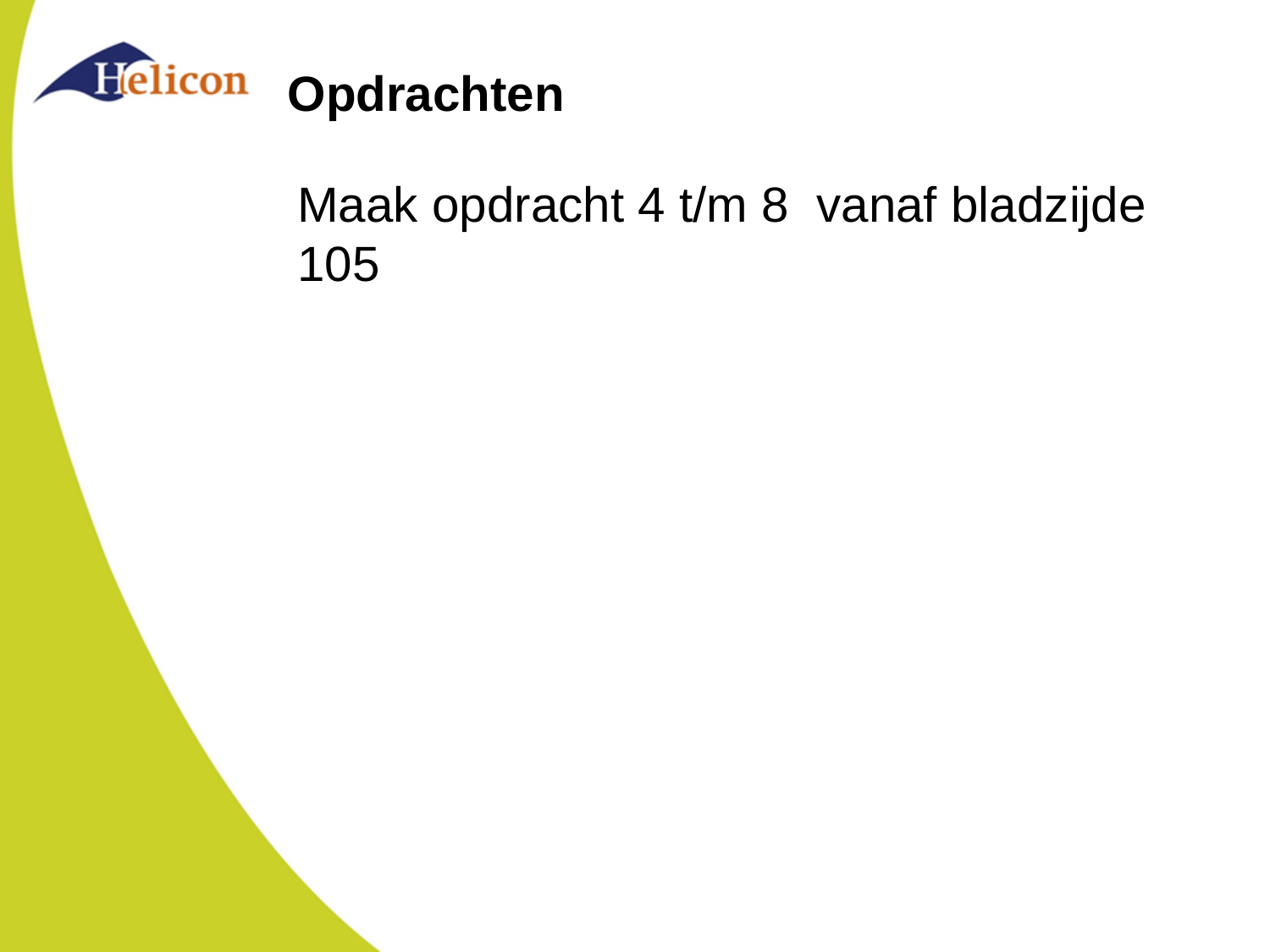

# Opdrachten
Maak opdracht 4 t/m 8  vanaf bladzijde 105